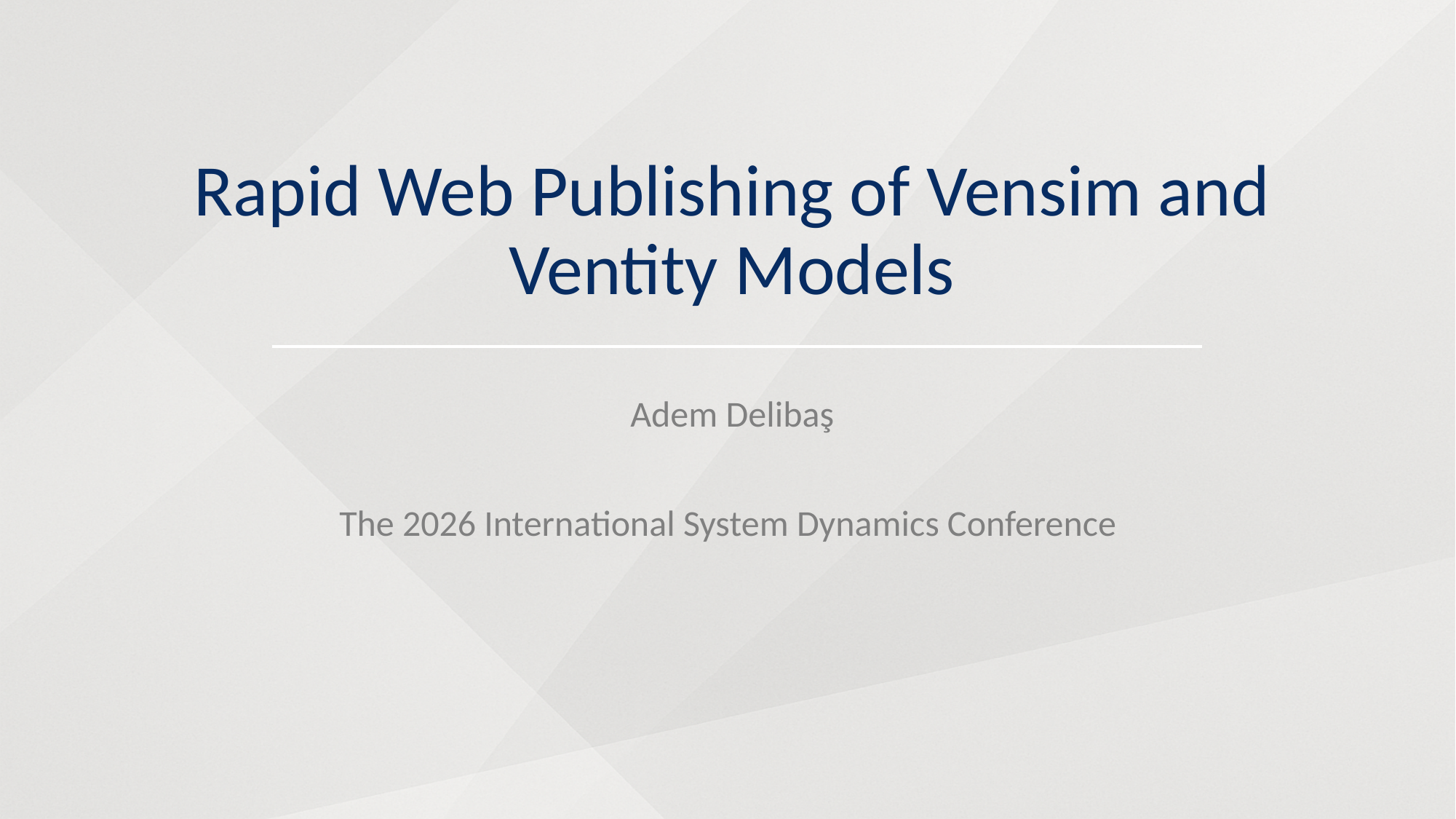

# Rapid Web Publishing of Vensim and Ventity Models
Adem Delibaş

The 2026 International System Dynamics Conference